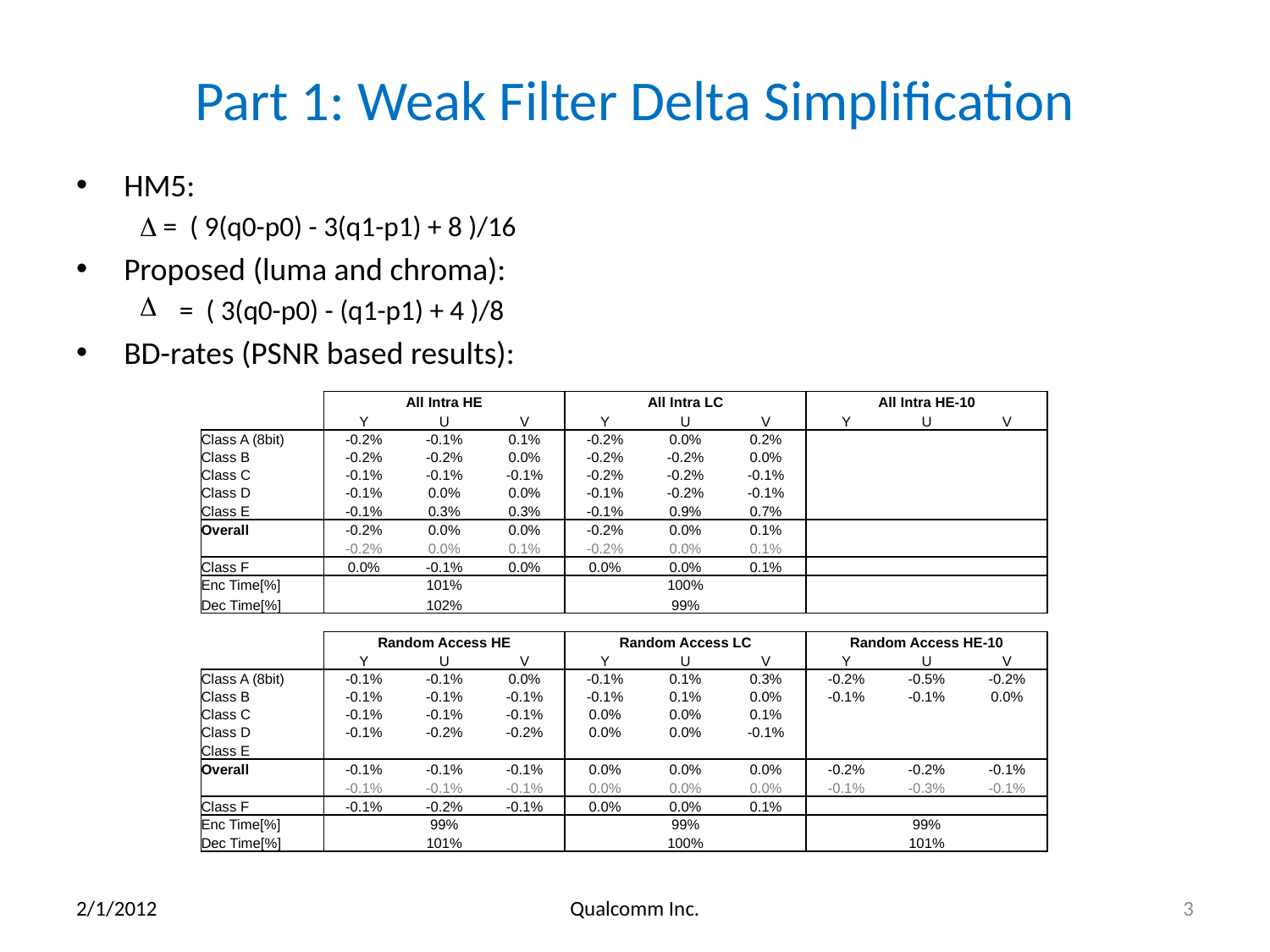

# Part 1: Weak Filter Delta Simplification
HM5:
Δ =  ( 9(q0-p0) - 3(q1-p1) + 8 )/16
Proposed (luma and chroma):
=  ( 3(q0-p0) - (q1-p1) + 4 )/8
BD-rates (PSNR based results):
|  | All Intra HE |  |  | All Intra LC |  |  | All Intra HE-10 |  |  |
| --- | --- | --- | --- | --- | --- | --- | --- | --- | --- |
|  | Y | U | V | Y | U | V | Y | U | V |
| Class A (8bit) | -0.2% | -0.1% | 0.1% | -0.2% | 0.0% | 0.2% |  |  |  |
| Class B | -0.2% | -0.2% | 0.0% | -0.2% | -0.2% | 0.0% |  |  |  |
| Class C | -0.1% | -0.1% | -0.1% | -0.2% | -0.2% | -0.1% |  |  |  |
| Class D | -0.1% | 0.0% | 0.0% | -0.1% | -0.2% | -0.1% |  |  |  |
| Class E | -0.1% | 0.3% | 0.3% | -0.1% | 0.9% | 0.7% |  |  |  |
| Overall | -0.2% | 0.0% | 0.0% | -0.2% | 0.0% | 0.1% |  |  |  |
|  | -0.2% | 0.0% | 0.1% | -0.2% | 0.0% | 0.1% |  |  |  |
| Class F | 0.0% | -0.1% | 0.0% | 0.0% | 0.0% | 0.1% |  |  |  |
| Enc Time[%] | 101% |  |  | 100% |  |  |  |  |  |
| Dec Time[%] | 102% |  |  | 99% |  |  |  |  |  |
|  |  |  |  |  |  |  |  |  |  |
|  | Random Access HE |  |  | Random Access LC |  |  | Random Access HE-10 |  |  |
|  | Y | U | V | Y | U | V | Y | U | V |
| Class A (8bit) | -0.1% | -0.1% | 0.0% | -0.1% | 0.1% | 0.3% | -0.2% | -0.5% | -0.2% |
| Class B | -0.1% | -0.1% | -0.1% | -0.1% | 0.1% | 0.0% | -0.1% | -0.1% | 0.0% |
| Class C | -0.1% | -0.1% | -0.1% | 0.0% | 0.0% | 0.1% |  |  |  |
| Class D | -0.1% | -0.2% | -0.2% | 0.0% | 0.0% | -0.1% |  |  |  |
| Class E |  |  |  |  |  |  |  |  |  |
| Overall | -0.1% | -0.1% | -0.1% | 0.0% | 0.0% | 0.0% | -0.2% | -0.2% | -0.1% |
|  | -0.1% | -0.1% | -0.1% | 0.0% | 0.0% | 0.0% | -0.1% | -0.3% | -0.1% |
| Class F | -0.1% | -0.2% | -0.1% | 0.0% | 0.0% | 0.1% |  |  |  |
| Enc Time[%] | 99% |  |  | 99% |  |  | 99% |  |  |
| Dec Time[%] | 101% |  |  | 100% |  |  | 101% |  |  |
2/1/2012
Qualcomm Inc.
3